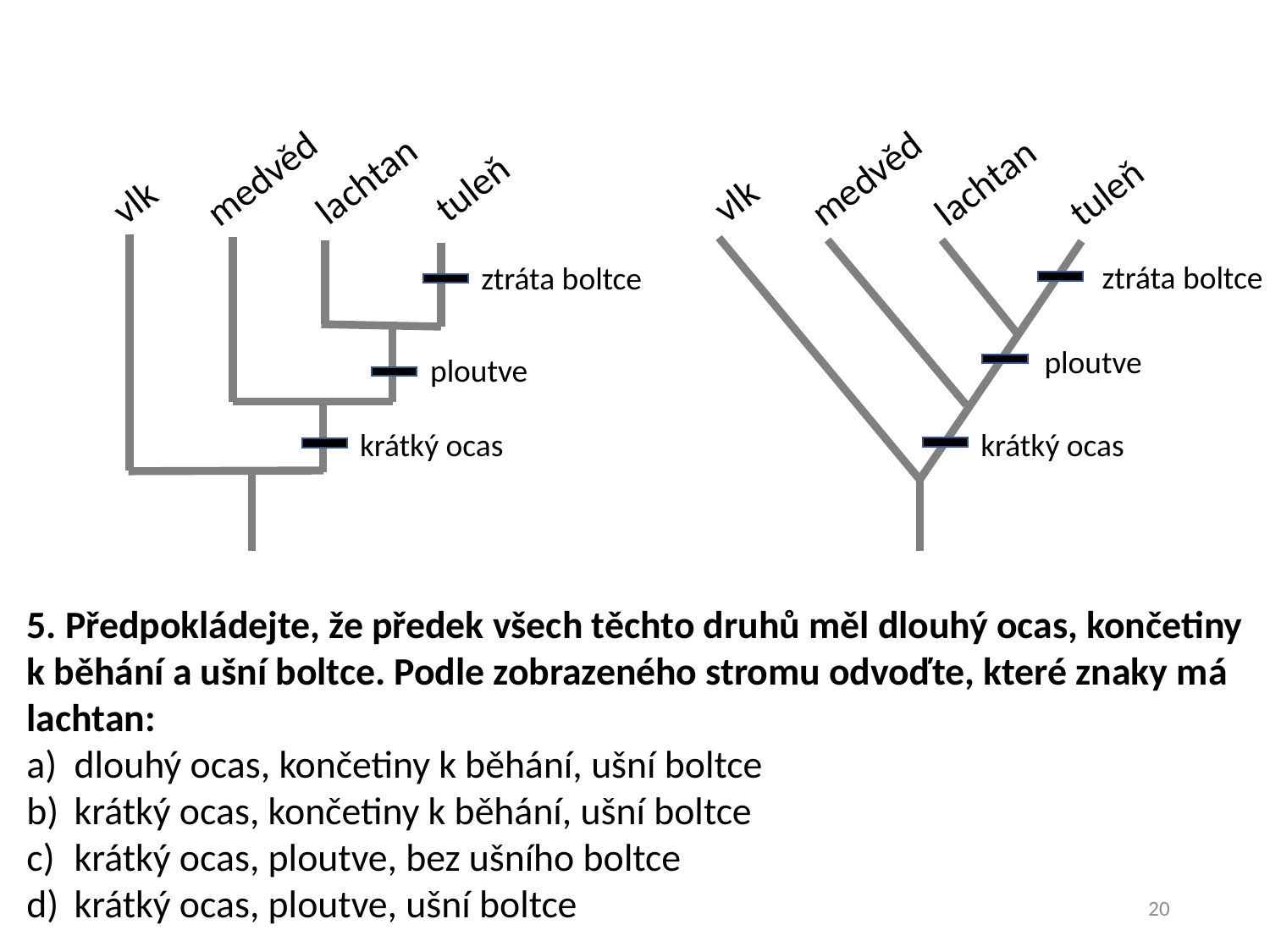

tuleň
vlk
medvěd
lachtan
ztráta boltce

ploutve

krátký ocas

vlk
tuleň
medvěd
lachtan
ztráta boltce

ploutve

krátký ocas

5. Předpokládejte, že předek všech těchto druhů měl dlouhý ocas, končetiny k běhání a ušní boltce. Podle zobrazeného stromu odvoďte, které znaky má lachtan:
dlouhý ocas, končetiny k běhání, ušní boltce
krátký ocas, končetiny k běhání, ušní boltce
krátký ocas, ploutve, bez ušního boltce
krátký ocas, ploutve, ušní boltce
20